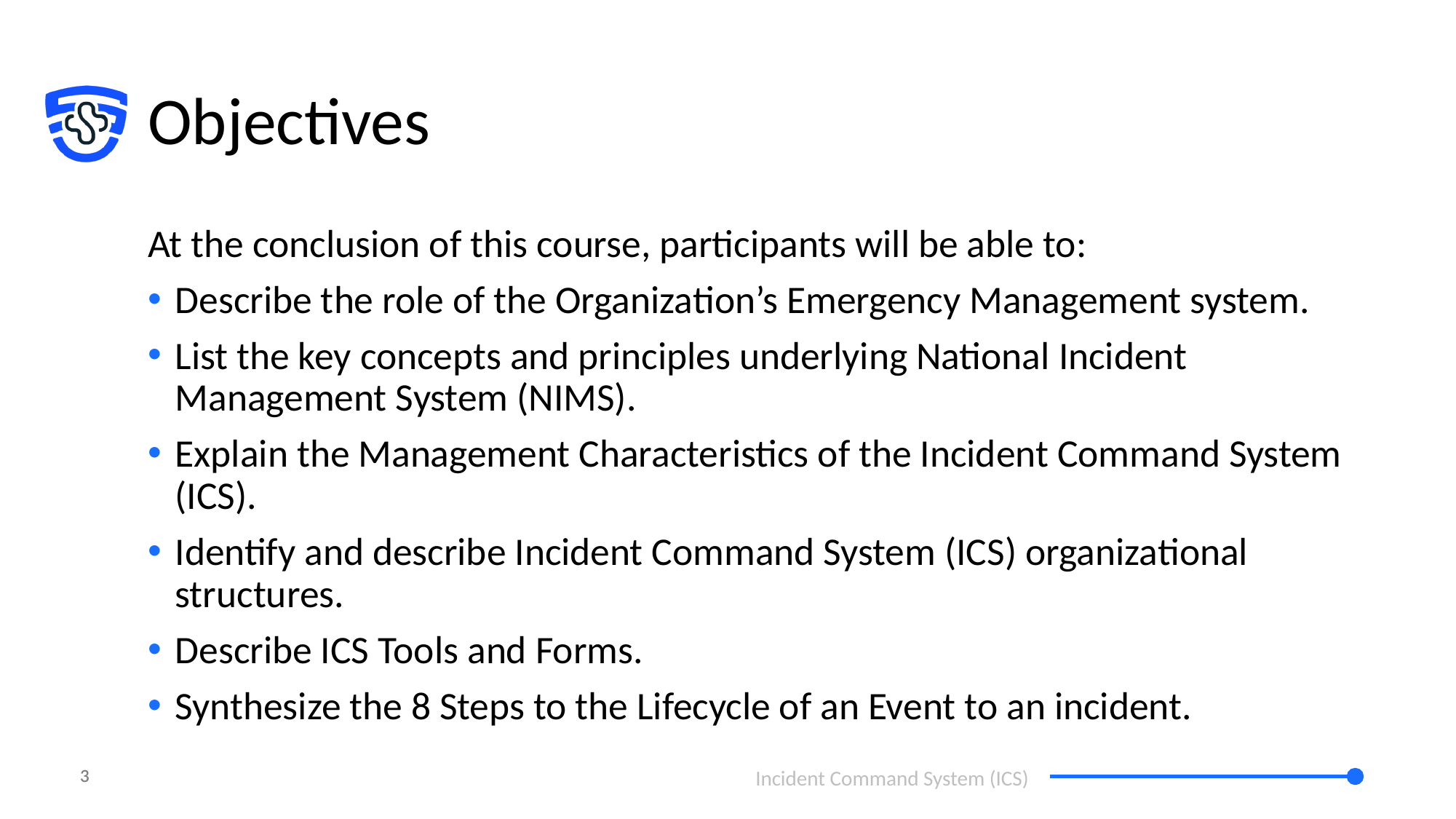

# Objectives
At the conclusion of this course, participants will be able to:
Describe the role of the Organization’s Emergency Management system.
List the key concepts and principles underlying National Incident Management System (NIMS).
Explain the Management Characteristics of the Incident Command System (ICS).
Identify and describe Incident Command System (ICS) organizational structures.
Describe ICS Tools and Forms.
Synthesize the 8 Steps to the Lifecycle of an Event to an incident.